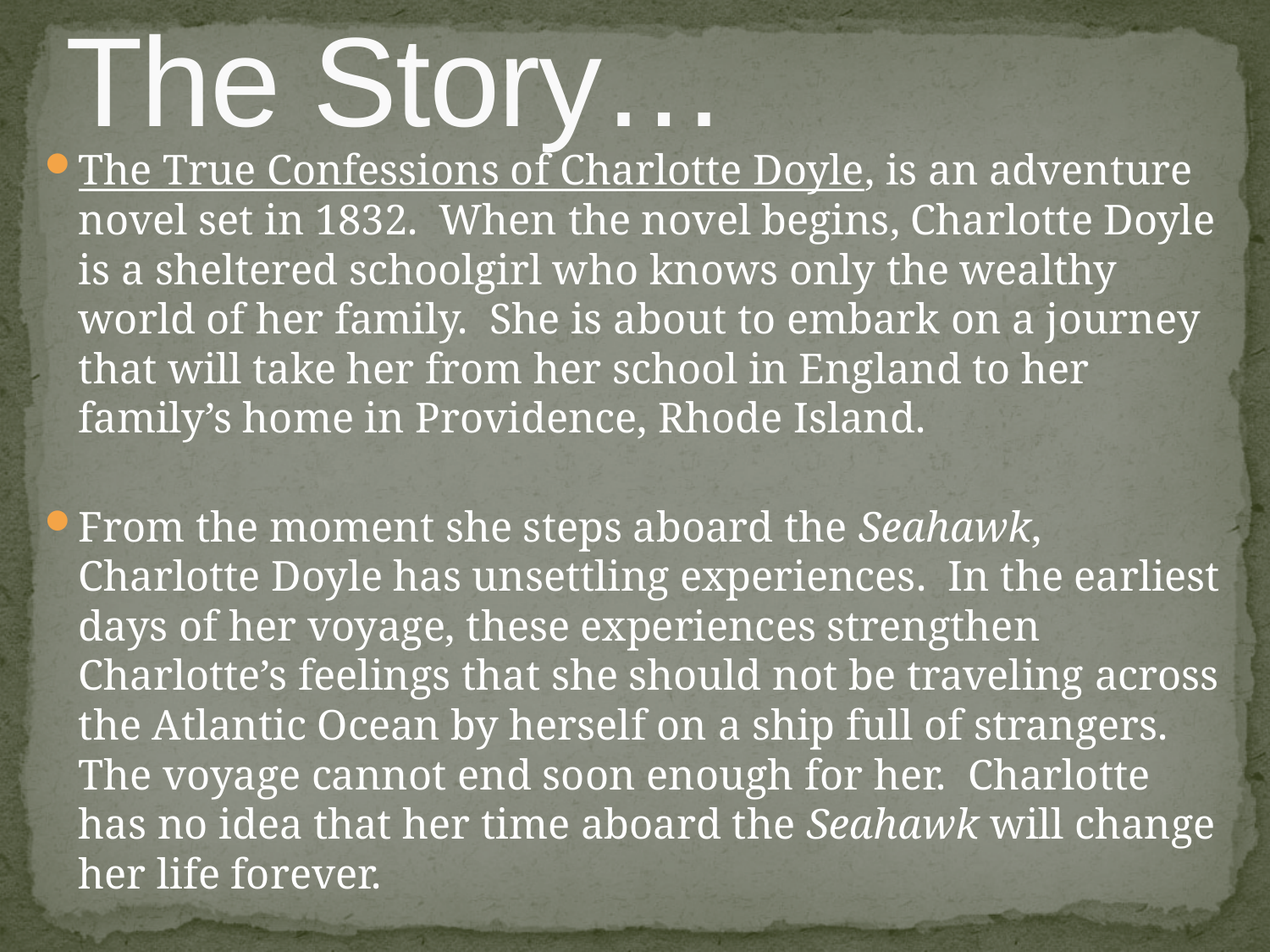

# The Story…
The True Confessions of Charlotte Doyle, is an adventure novel set in 1832.  When the novel begins, Charlotte Doyle is a sheltered schoolgirl who knows only the wealthy world of her family.  She is about to embark on a journey that will take her from her school in England to her family’s home in Providence, Rhode Island.
From the moment she steps aboard the Seahawk, Charlotte Doyle has unsettling experiences.  In the earliest days of her voyage, these experiences strengthen Charlotte’s feelings that she should not be traveling across the Atlantic Ocean by herself on a ship full of strangers.  The voyage cannot end soon enough for her.  Charlotte has no idea that her time aboard the Seahawk will change her life forever.